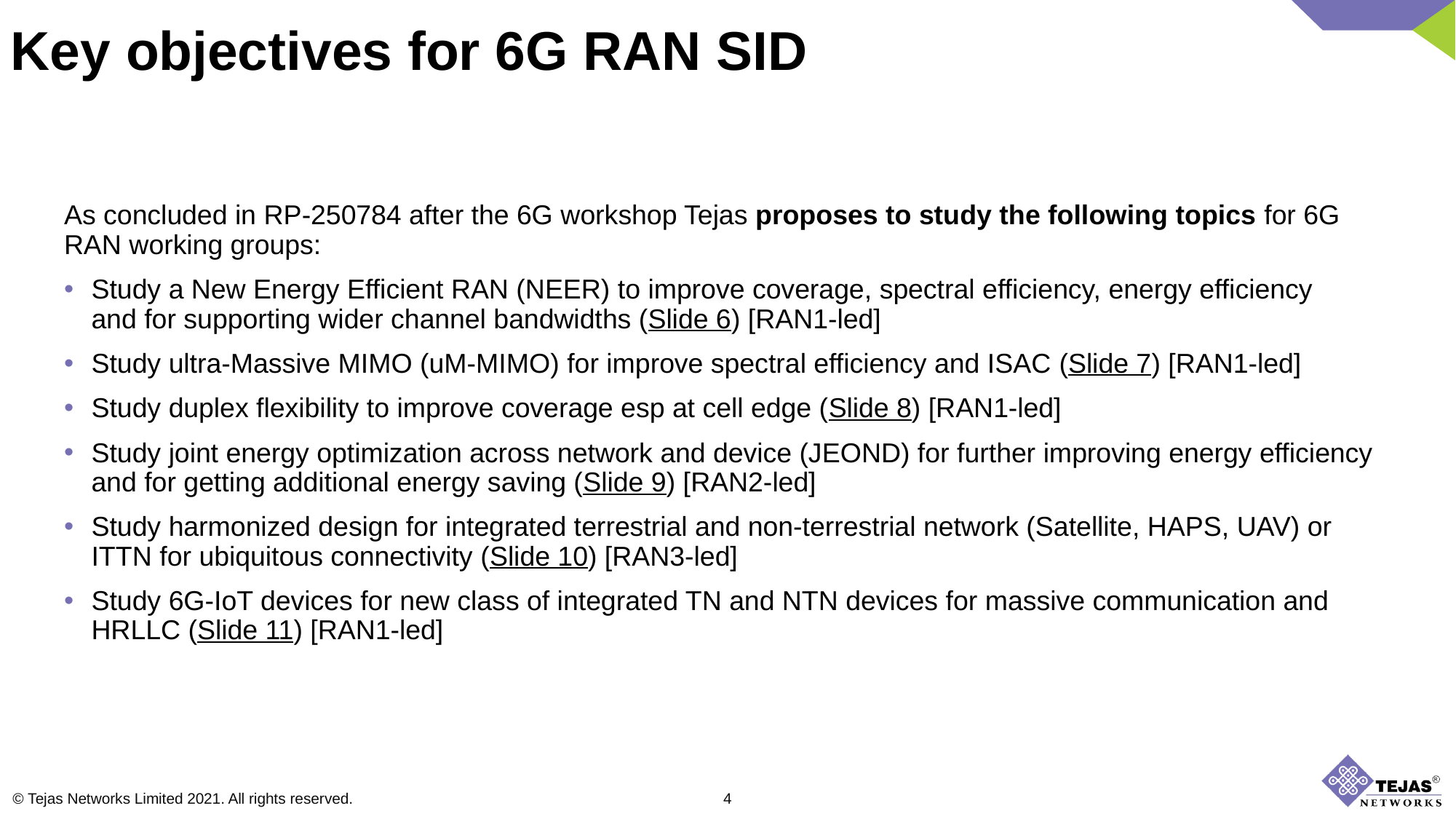

Key objectives for 6G RAN SID

As concluded in RP-250784 after the 6G workshop Tejas proposes to study the following topics for 6G RAN working groups:
Study a New Energy Efficient RAN (NEER) to improve coverage, spectral efficiency, energy efficiency and for supporting wider channel bandwidths (Slide 6) [RAN1-led]
Study ultra-Massive MIMO (uM-MIMO) for improve spectral efficiency and ISAC (Slide 7) [RAN1-led]
Study duplex flexibility to improve coverage esp at cell edge (Slide 8) [RAN1-led]
Study joint energy optimization across network and device (JEOND) for further improving energy efficiency and for getting additional energy saving (Slide 9) [RAN2-led]
Study harmonized design for integrated terrestrial and non-terrestrial network (Satellite, HAPS, UAV) or ITTN for ubiquitous connectivity (Slide 10) [RAN3-led]
Study 6G-IoT devices for new class of integrated TN and NTN devices for massive communication and HRLLC (Slide 11) [RAN1-led]